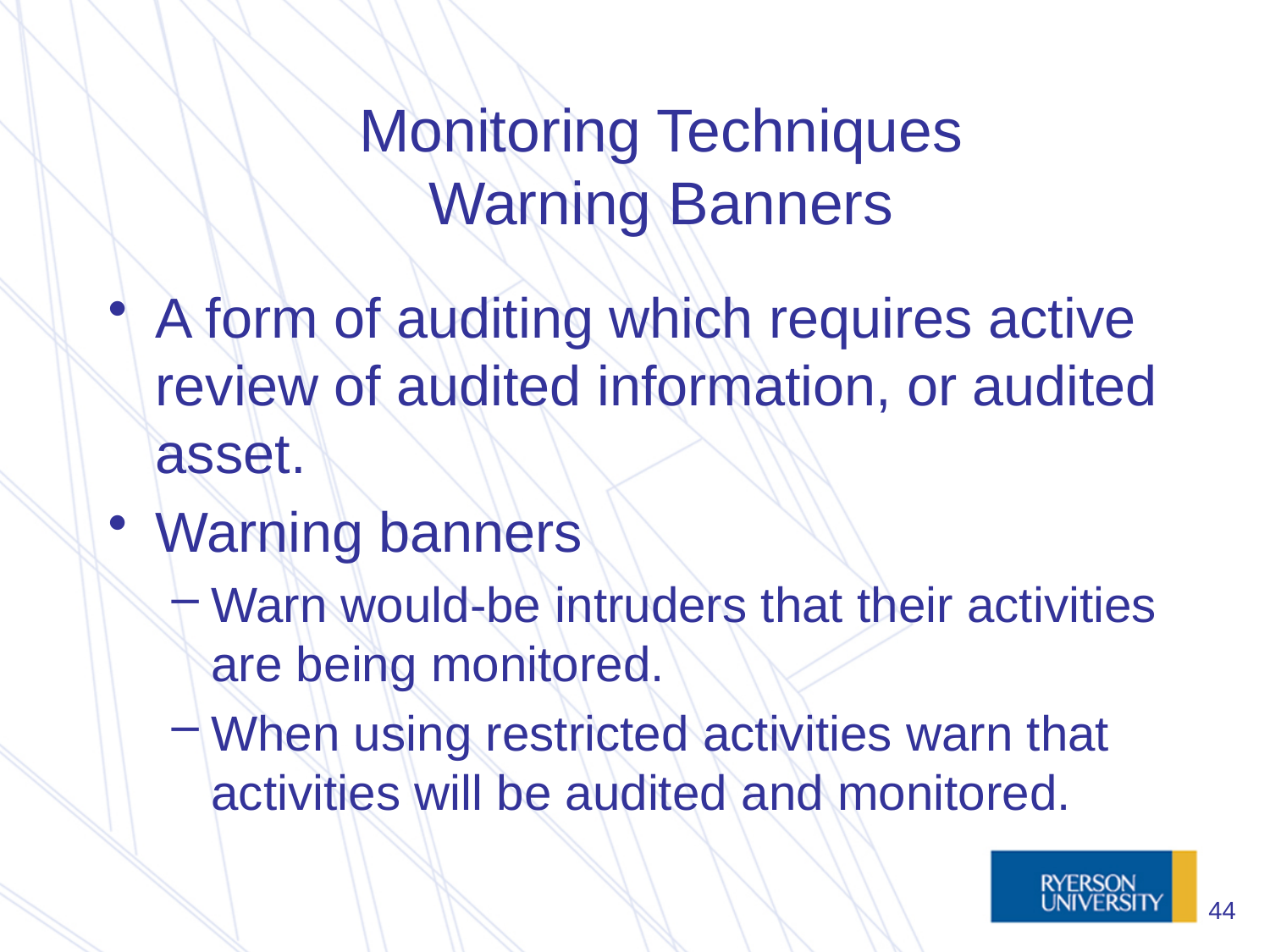

# Monitoring Techniques Warning Banners
A form of auditing which requires active review of audited information, or audited asset.
Warning banners
Warn would-be intruders that their activities are being monitored.
When using restricted activities warn that activities will be audited and monitored.

44